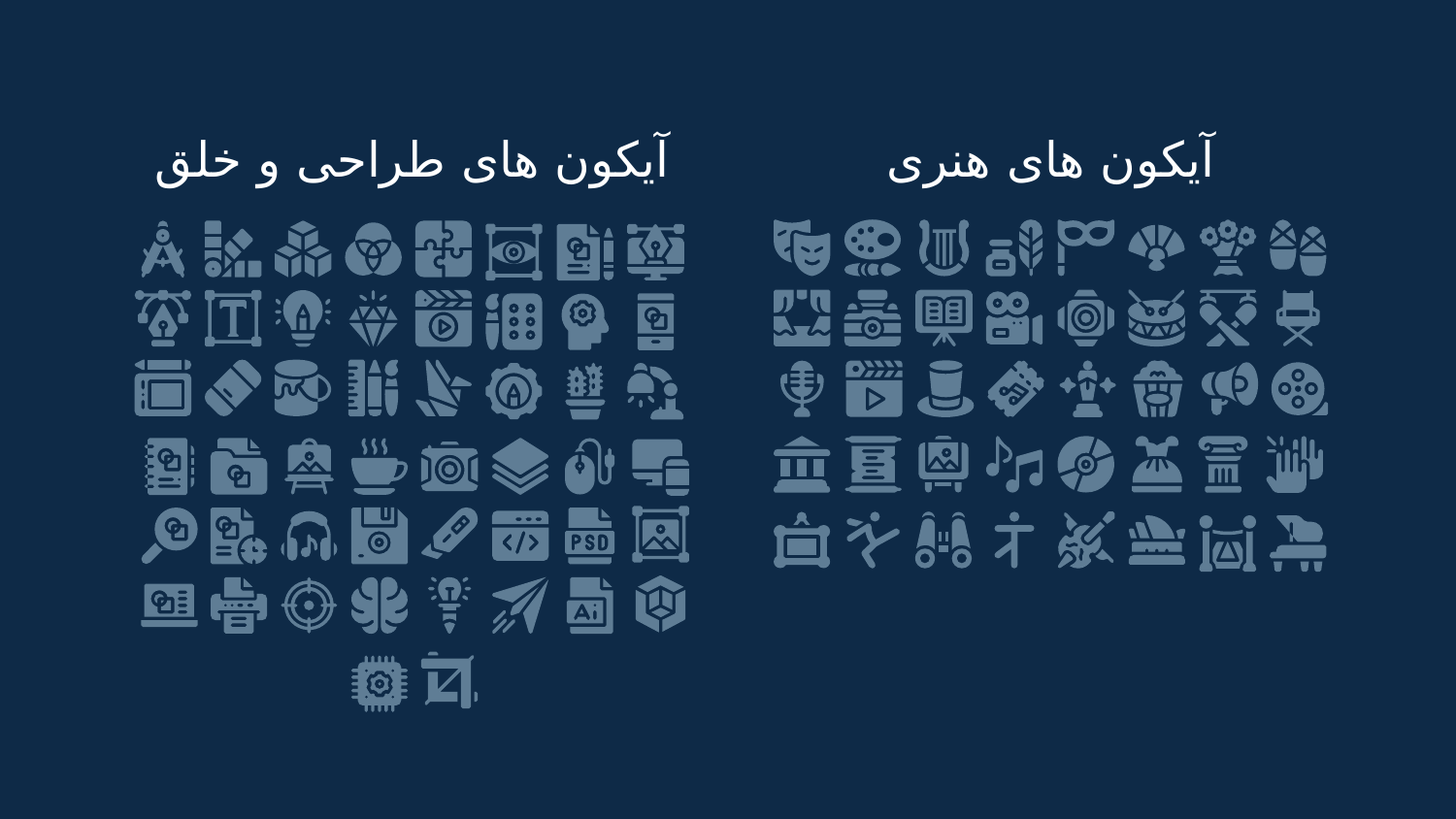

آیکون های طراحی و خلق
آیکون های هنری